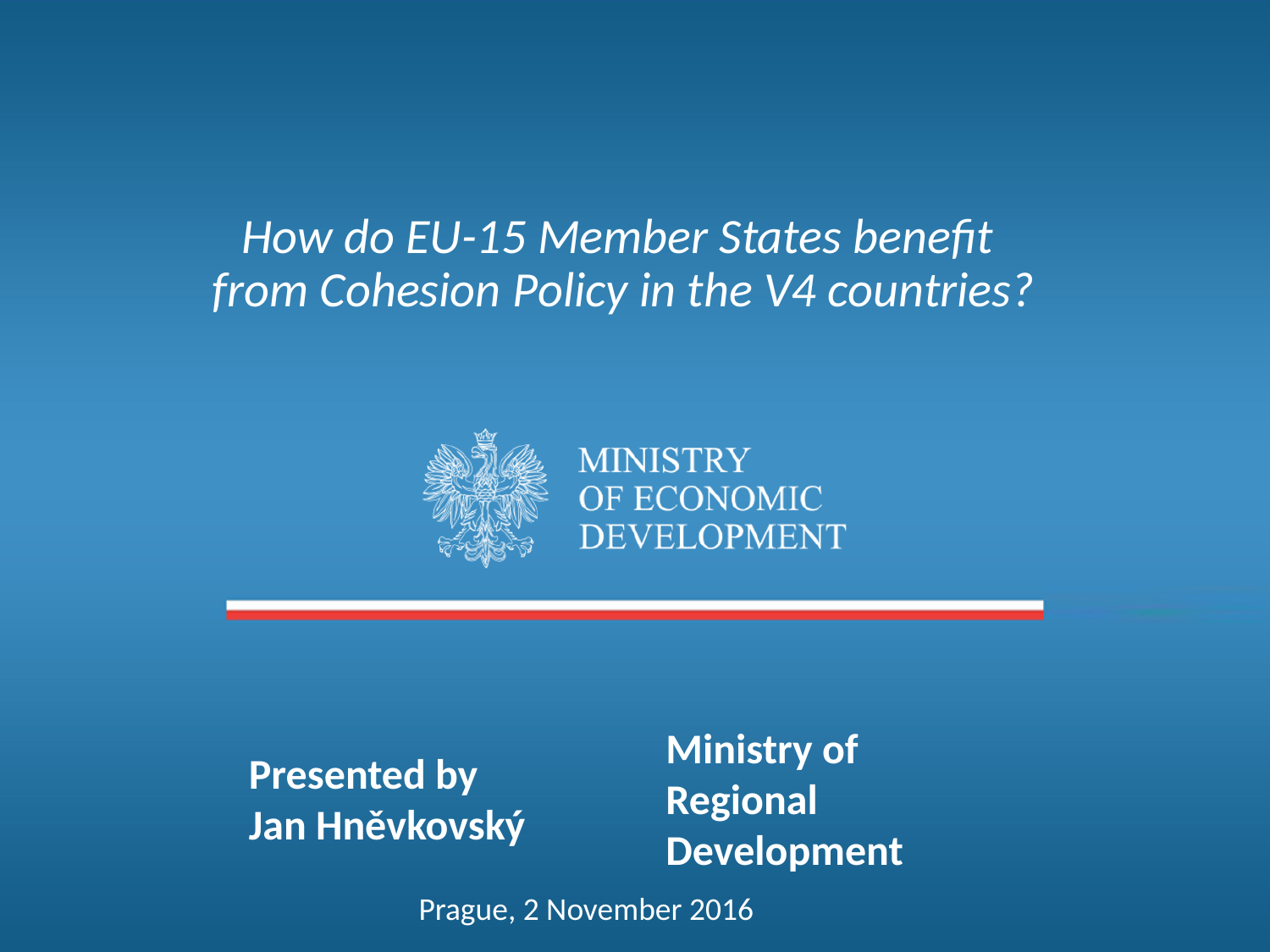

# How do EU-15 Member States benefit from Cohesion Policy in the V4 countries?
Ministry of Regional Development
Presented by
Jan Hněvkovský
Prague, 2 November 2016